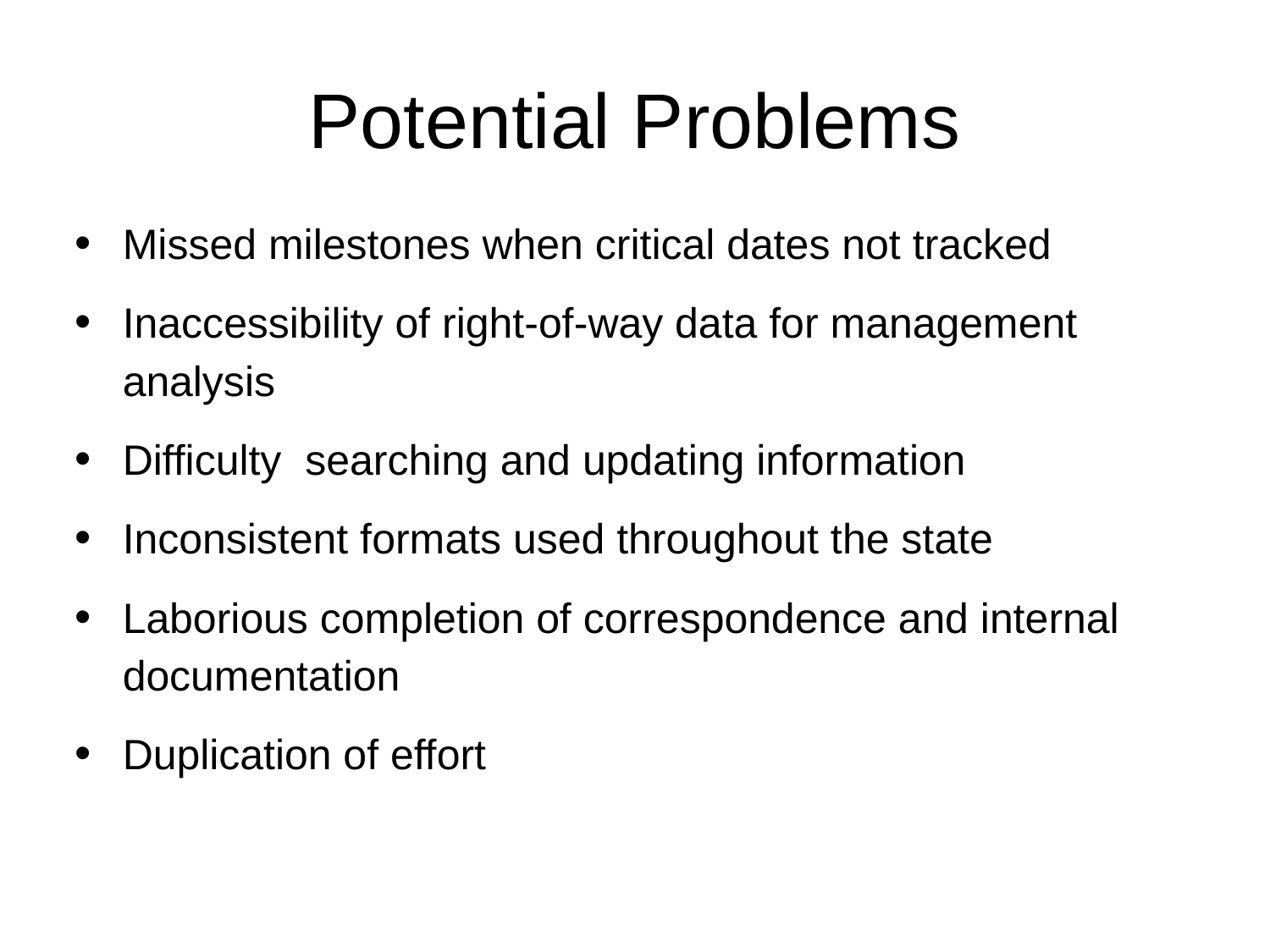

# Potential Problems
Missed milestones when critical dates not tracked
Inaccessibility of right-of-way data for management analysis
Difficulty  searching and updating information
Inconsistent formats used throughout the state
Laborious completion of correspondence and internal documentation
Duplication of effort